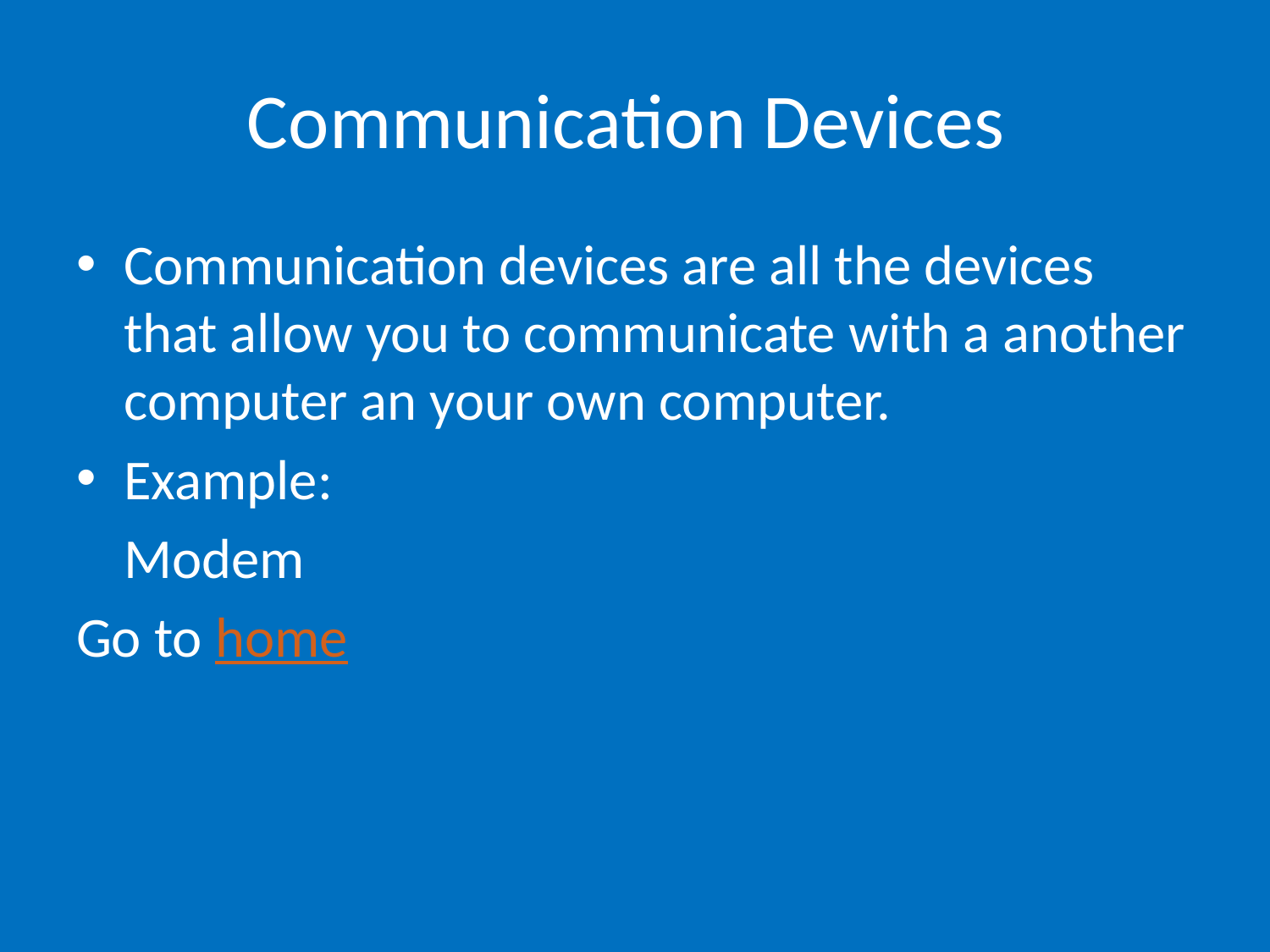

# Communication Devices
Communication devices are all the devices that allow you to communicate with a another computer an your own computer.
Example:
	Modem
Go to home